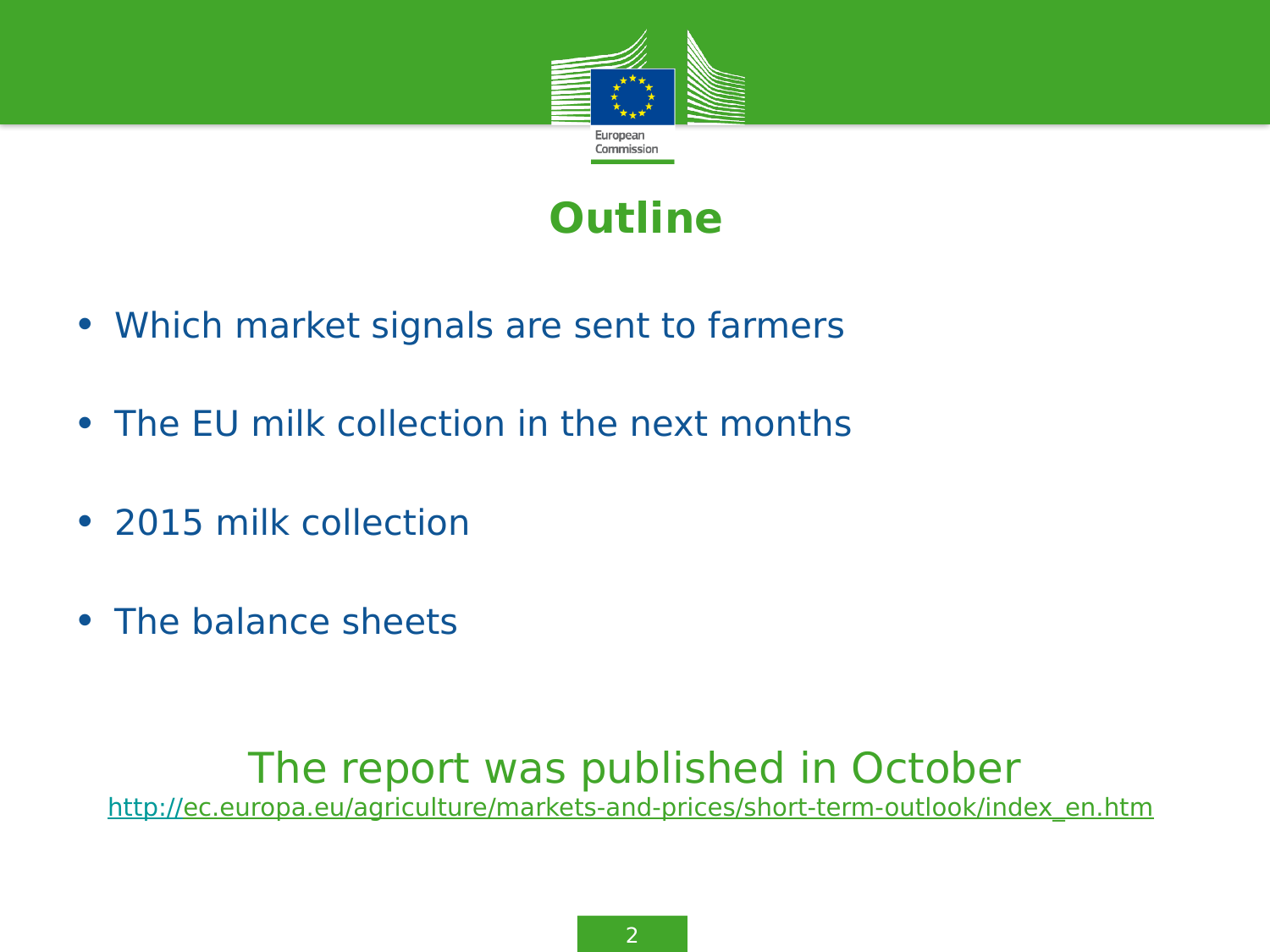

# Outline
Which market signals are sent to farmers

The EU milk collection in the next months

2015 milk collection

The balance sheets

The report was published in October
http://ec.europa.eu/agriculture/markets-and-prices/short-term-outlook/index_en.htm
2